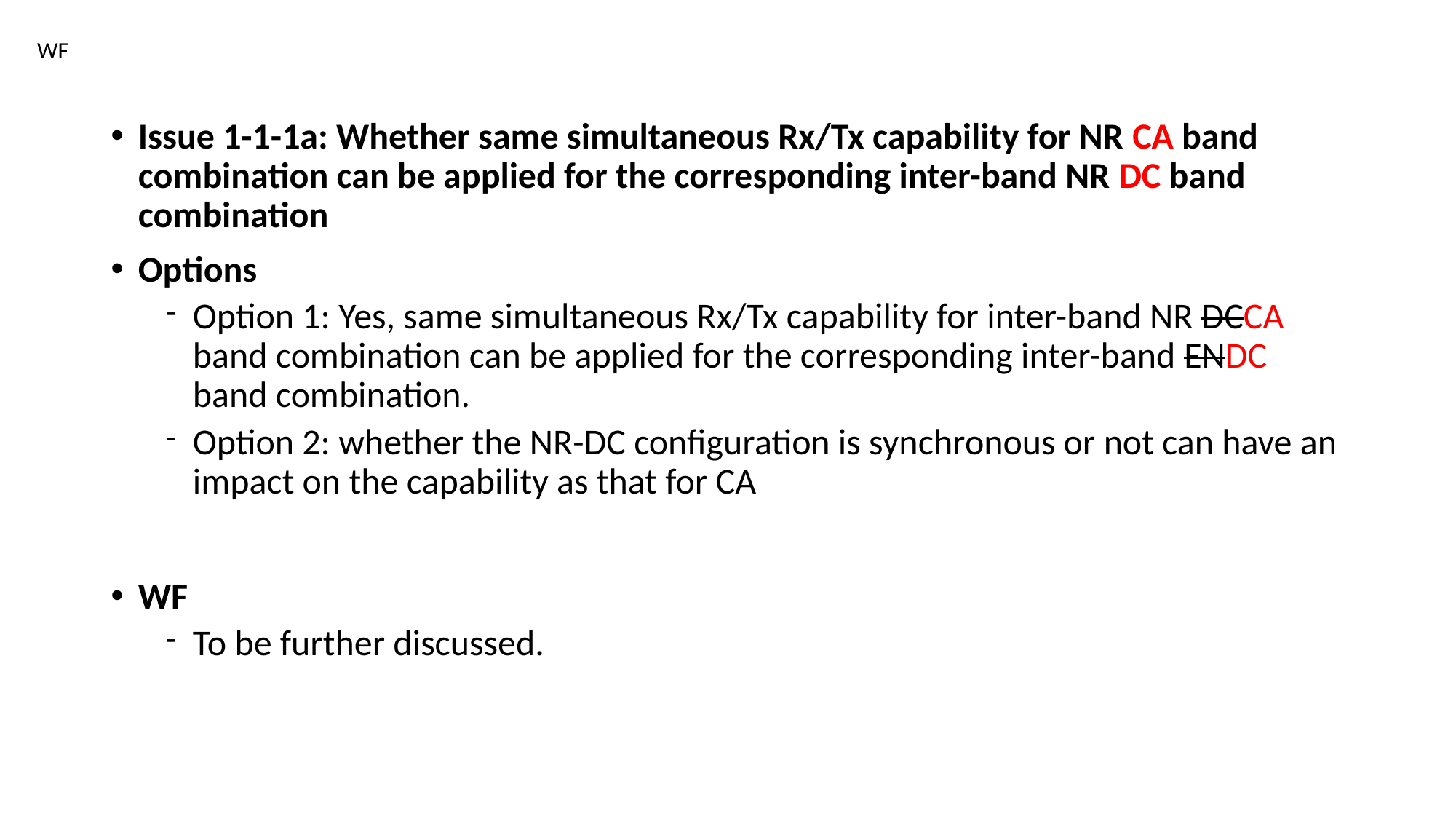

# WF
Issue 1-1-1a: Whether same simultaneous Rx/Tx capability for NR CA band combination can be applied for the corresponding inter-band NR DC band combination
Options
Option 1: Yes, same simultaneous Rx/Tx capability for inter-band NR DCCA band combination can be applied for the corresponding inter-band ENDC band combination.
Option 2: whether the NR-DC configuration is synchronous or not can have an impact on the capability as that for CA

WF
To be further discussed.